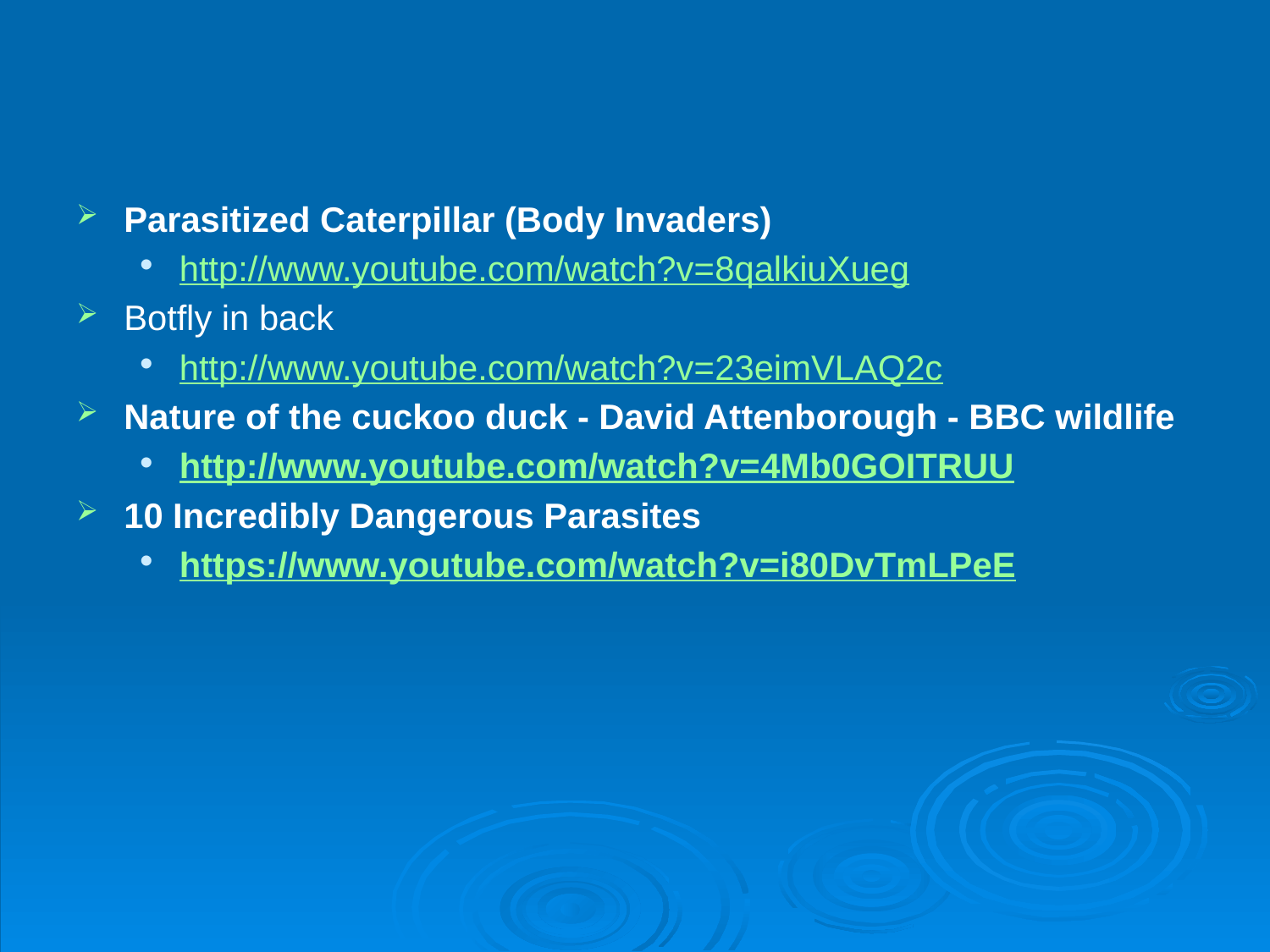

Parasitized Caterpillar (Body Invaders)
http://www.youtube.com/watch?v=8qalkiuXueg
Botfly in back
http://www.youtube.com/watch?v=23eimVLAQ2c
Nature of the cuckoo duck - David Attenborough - BBC wildlife
http://www.youtube.com/watch?v=4Mb0GOITRUU
10 Incredibly Dangerous Parasites
https://www.youtube.com/watch?v=i80DvTmLPeE